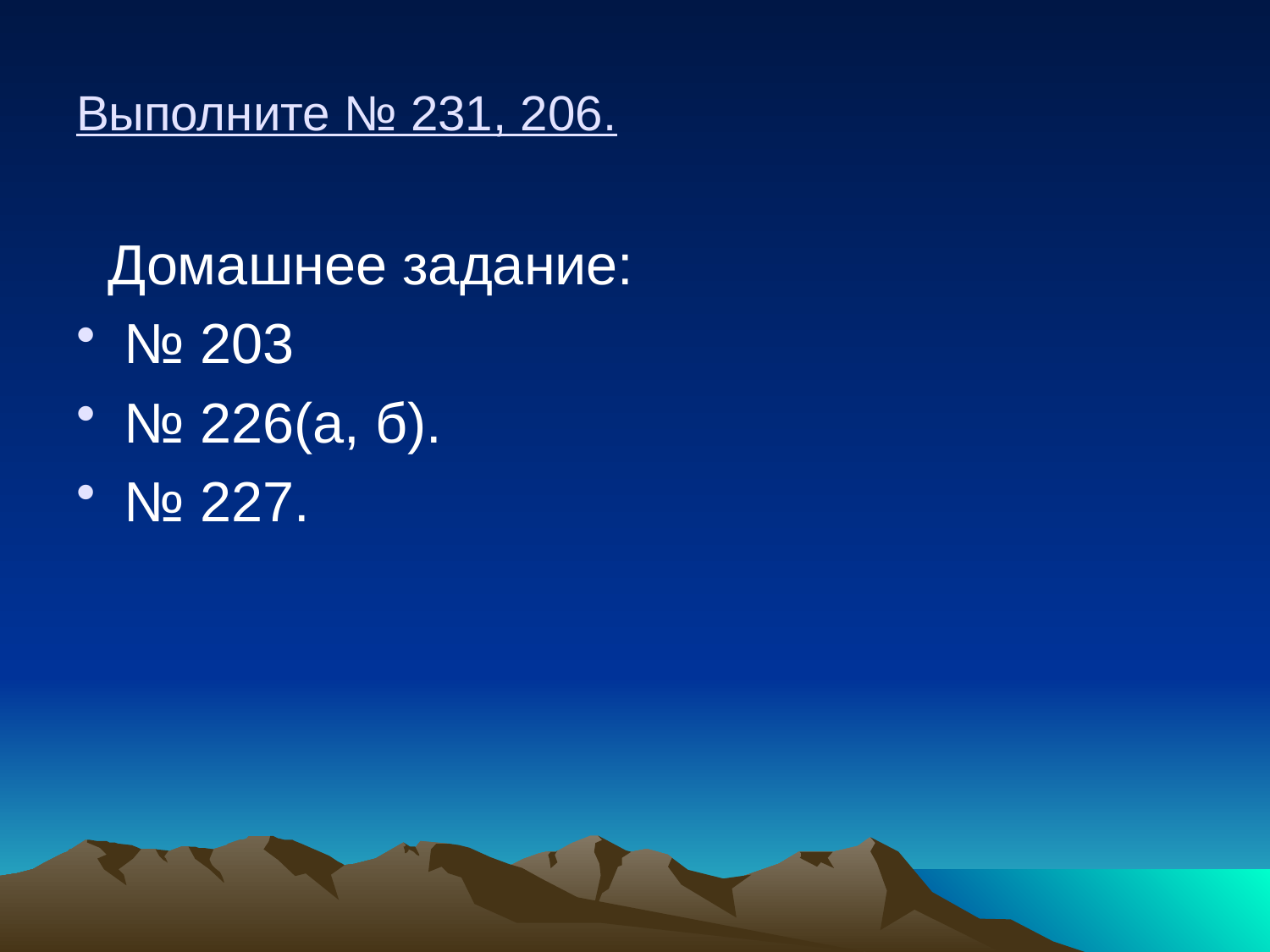

# Выполните № 231, 206.
  Домашнее задание:
№ 203
№ 226(а, б).
№ 227.